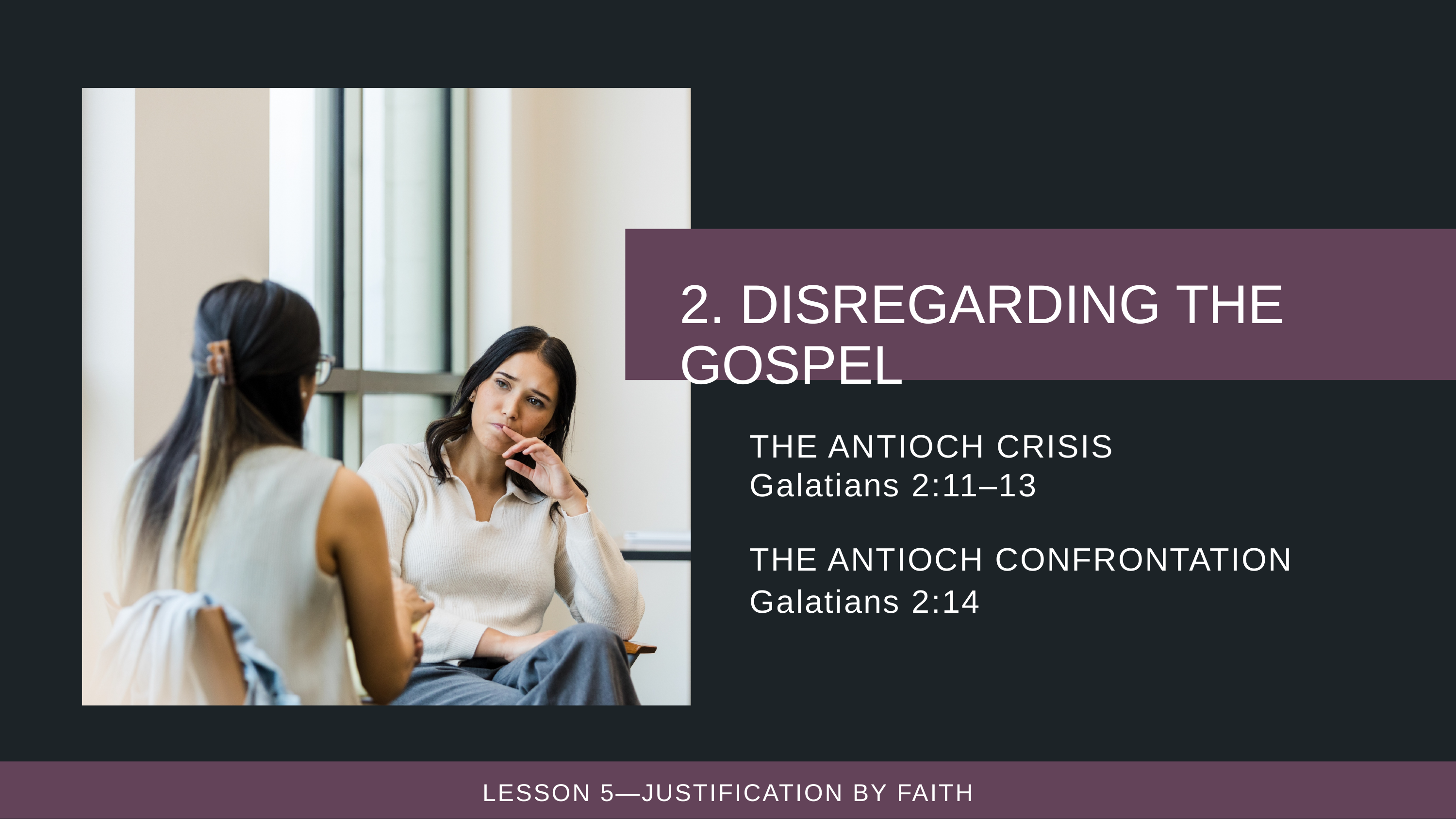

THE ANTIOCH CRISIS
Galatians 2:11–13
THE ANTIOCH CONFRONTATION
Galatians 2:14